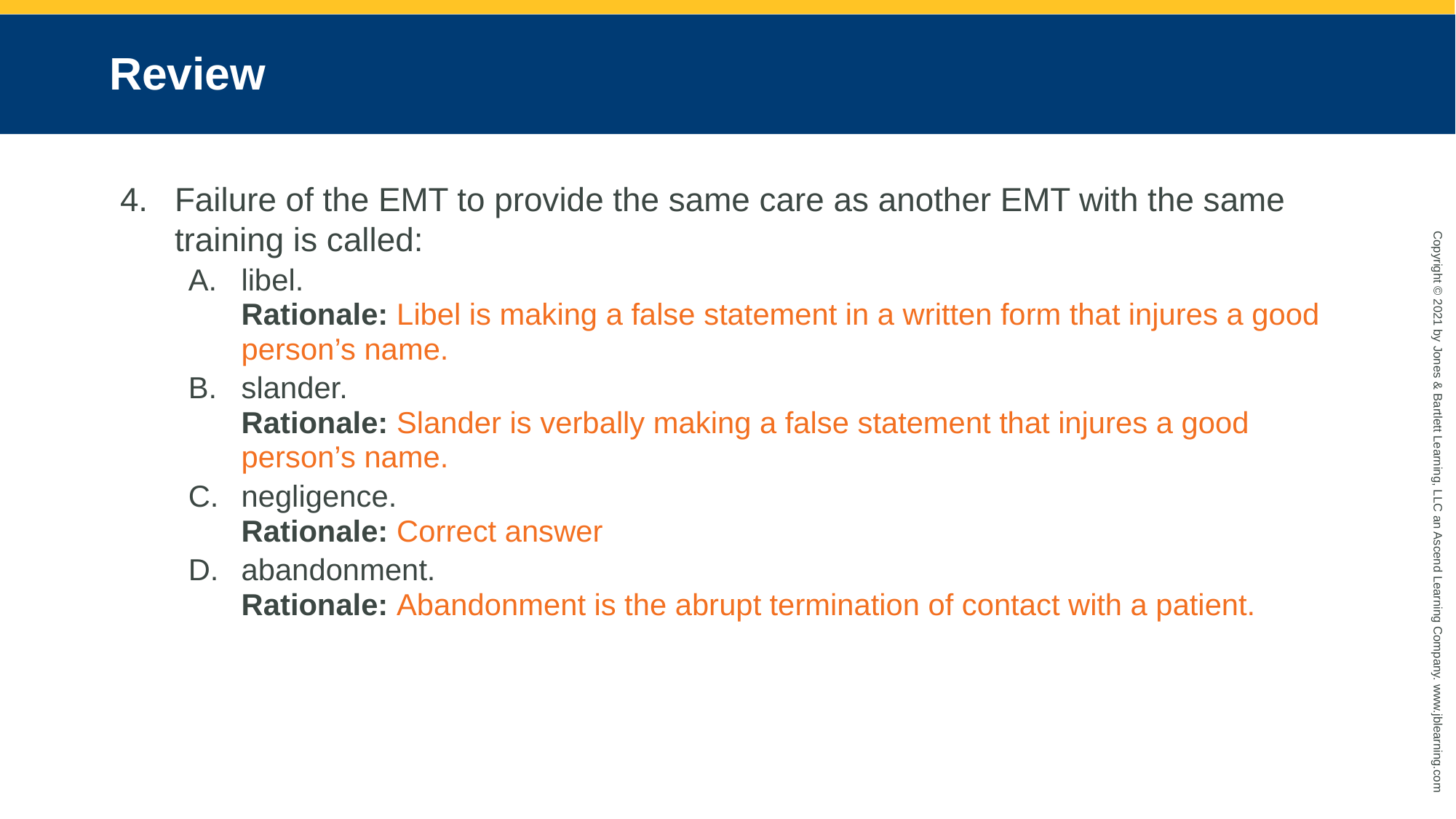

# Review
Failure of the EMT to provide the same care as another EMT with the same training is called:
libel.
Rationale: Libel is making a false statement in a written form that injures a good person’s name.
slander.
Rationale: Slander is verbally making a false statement that injures a good person’s name.
negligence.
Rationale: Correct answer
abandonment.
Rationale: Abandonment is the abrupt termination of contact with a patient.